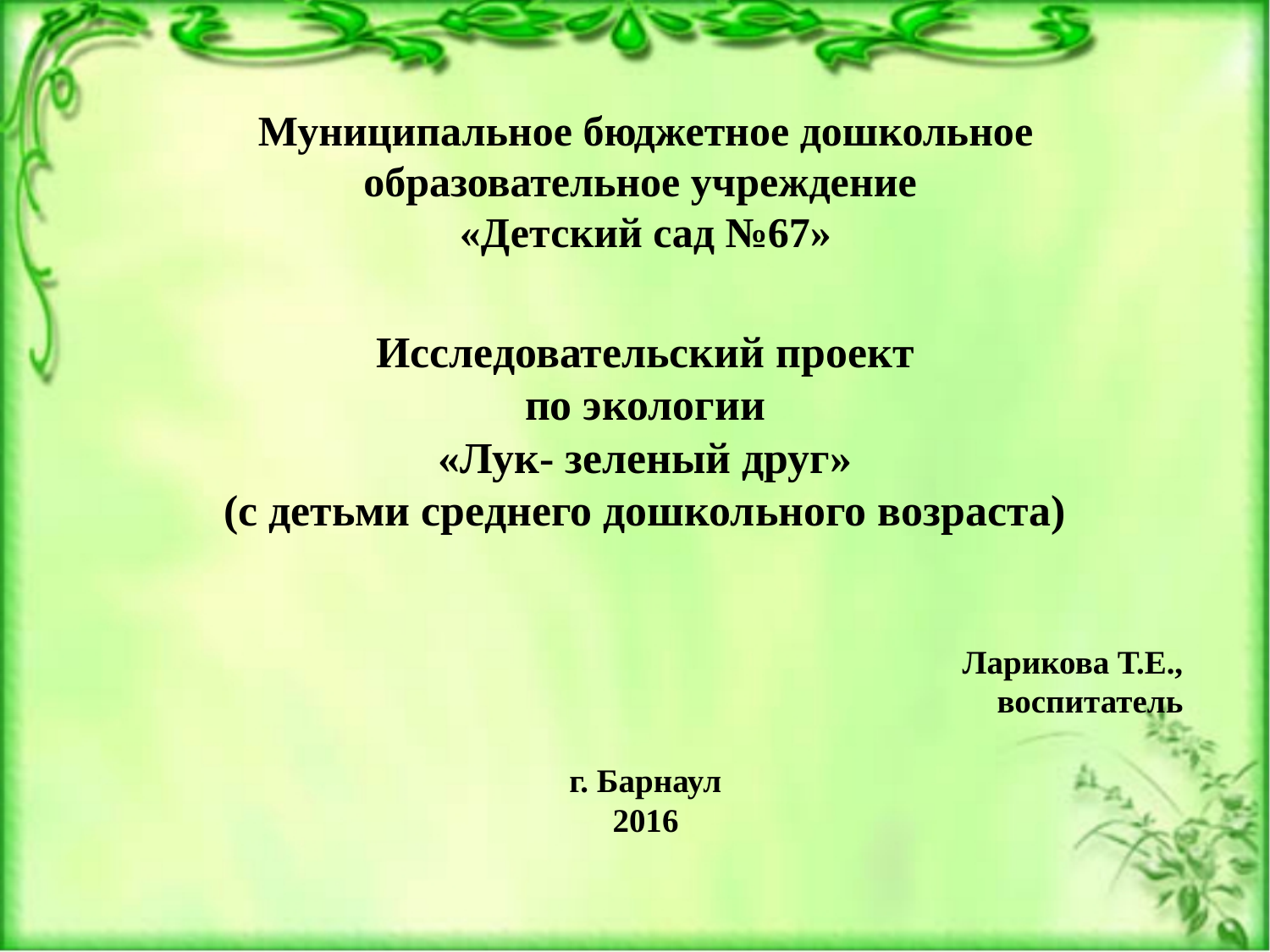

# Муниципальное бюджетное дошкольное образовательное учреждение «Детский сад №67»
Исследовательский проект
по экологии
«Лук- зеленый друг»
(с детьми среднего дошкольного возраста)

Ларикова Т.Е.,
 воспитатель

г. Барнаул
2016